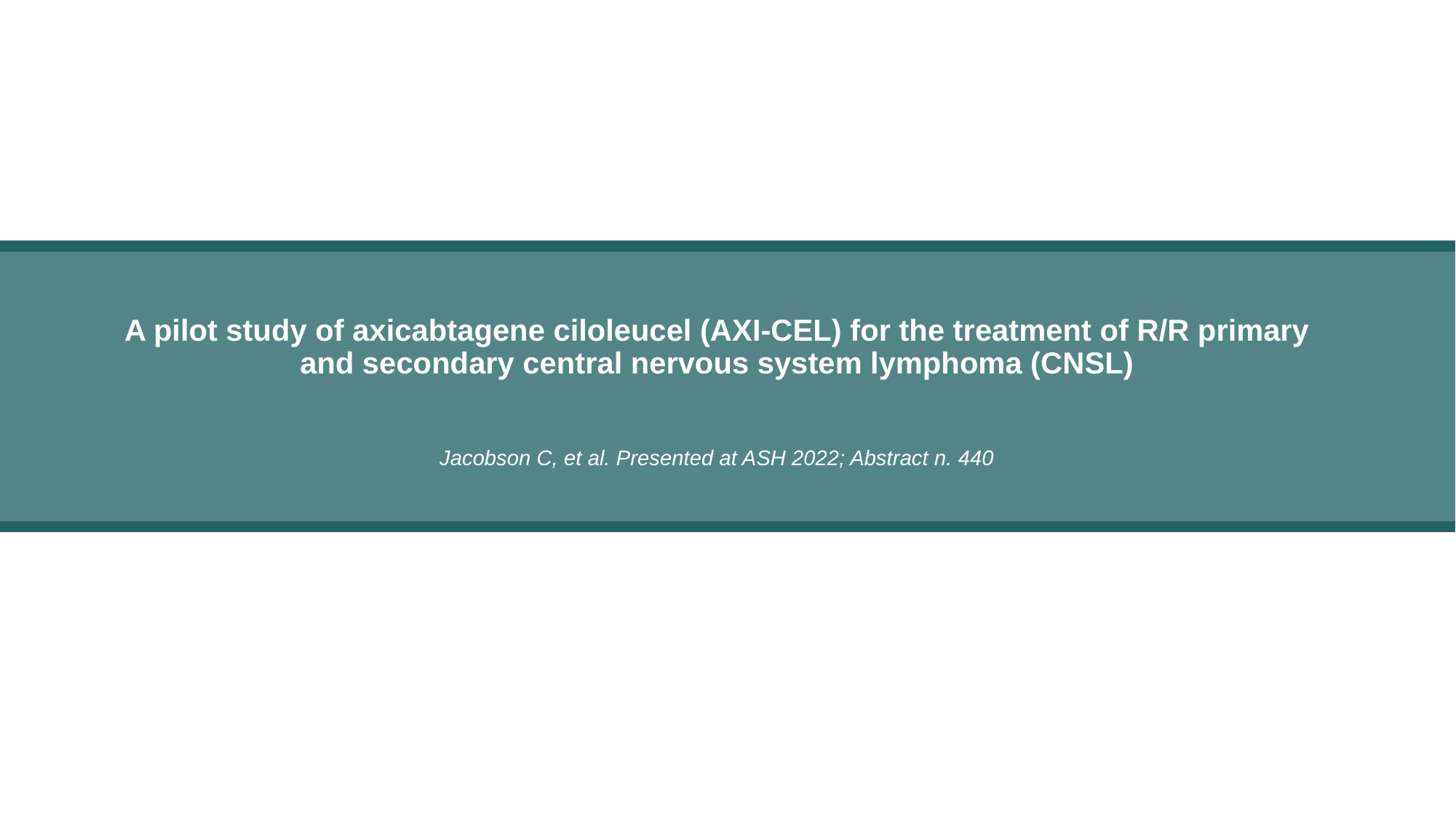

A pilot study of axicabtagene ciloleucel (AXI-CEL) for the treatment of R/R primary and secondary central nervous system lymphoma (CNSL)
Jacobson C, et al. Presented at ASH 2022; Abstract n. 440